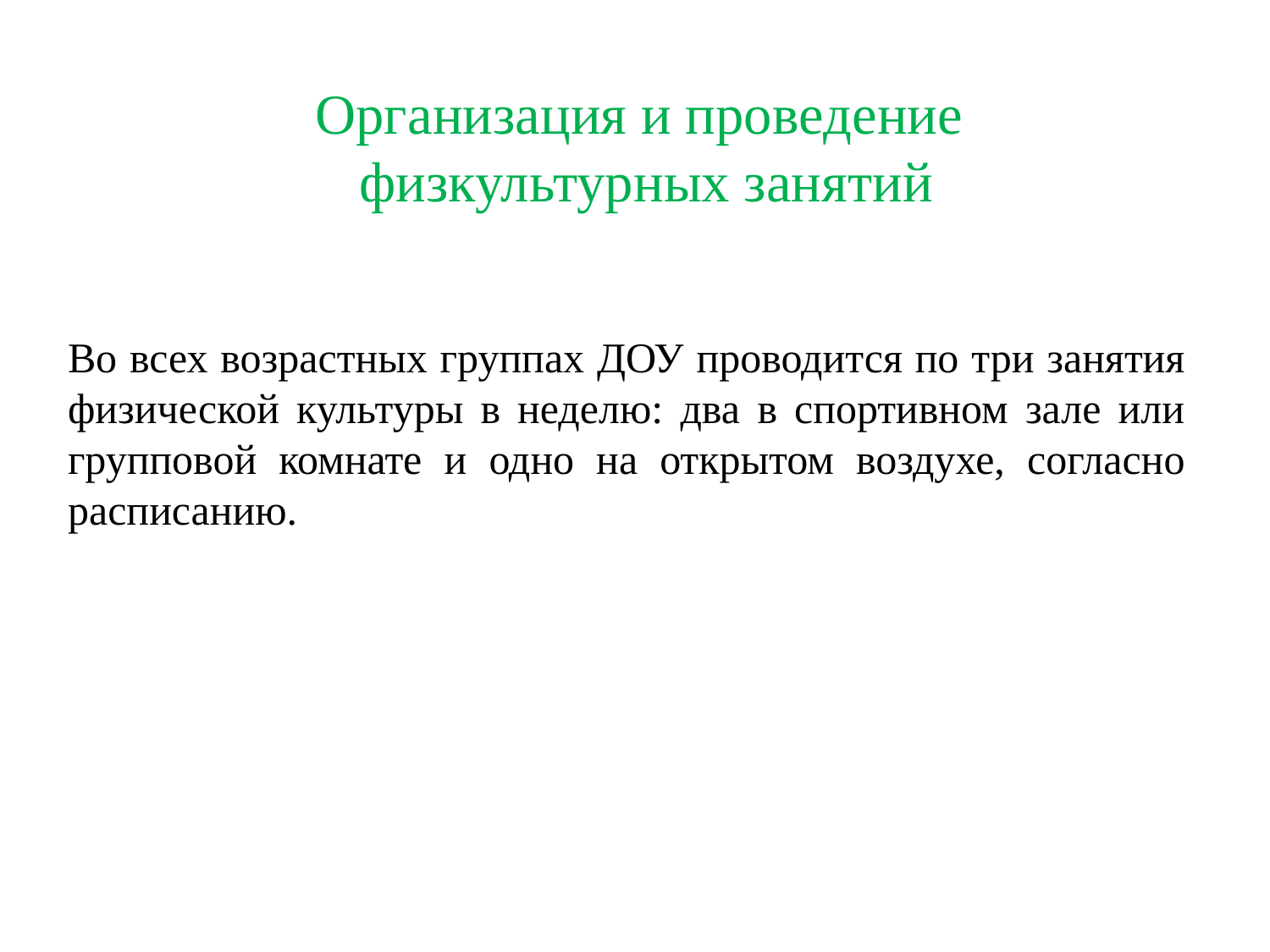

# Организация и проведение физкультурных занятий
Во всех возрастных группах ДОУ проводится по три занятия физической культуры в неделю: два в спортивном зале или групповой комнате и одно на открытом воздухе, согласно расписанию.